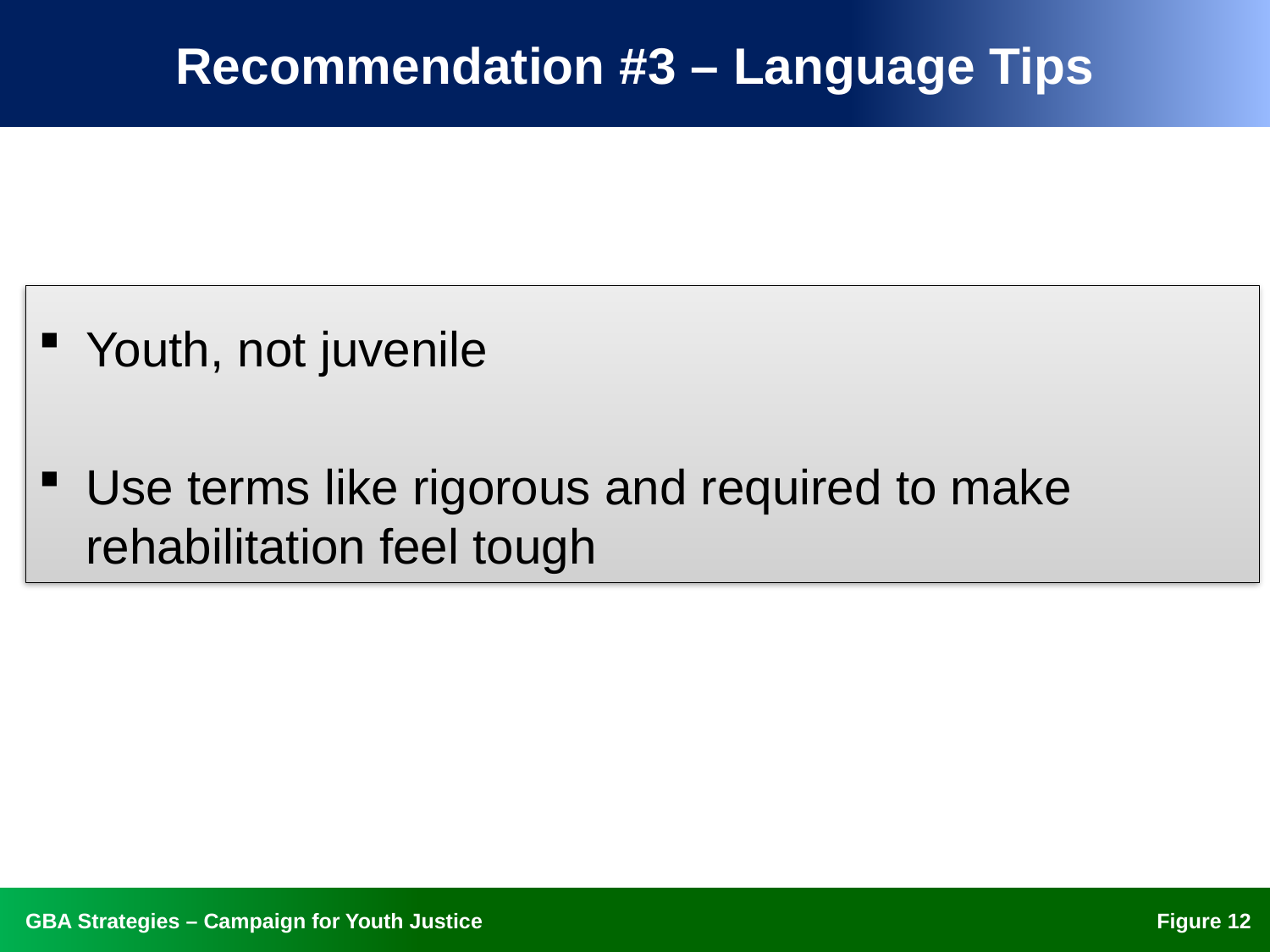

# Recommendation #3 – Language Tips
Youth, not juvenile

Use terms like rigorous and required to make rehabilitation feel tough
Figure 12